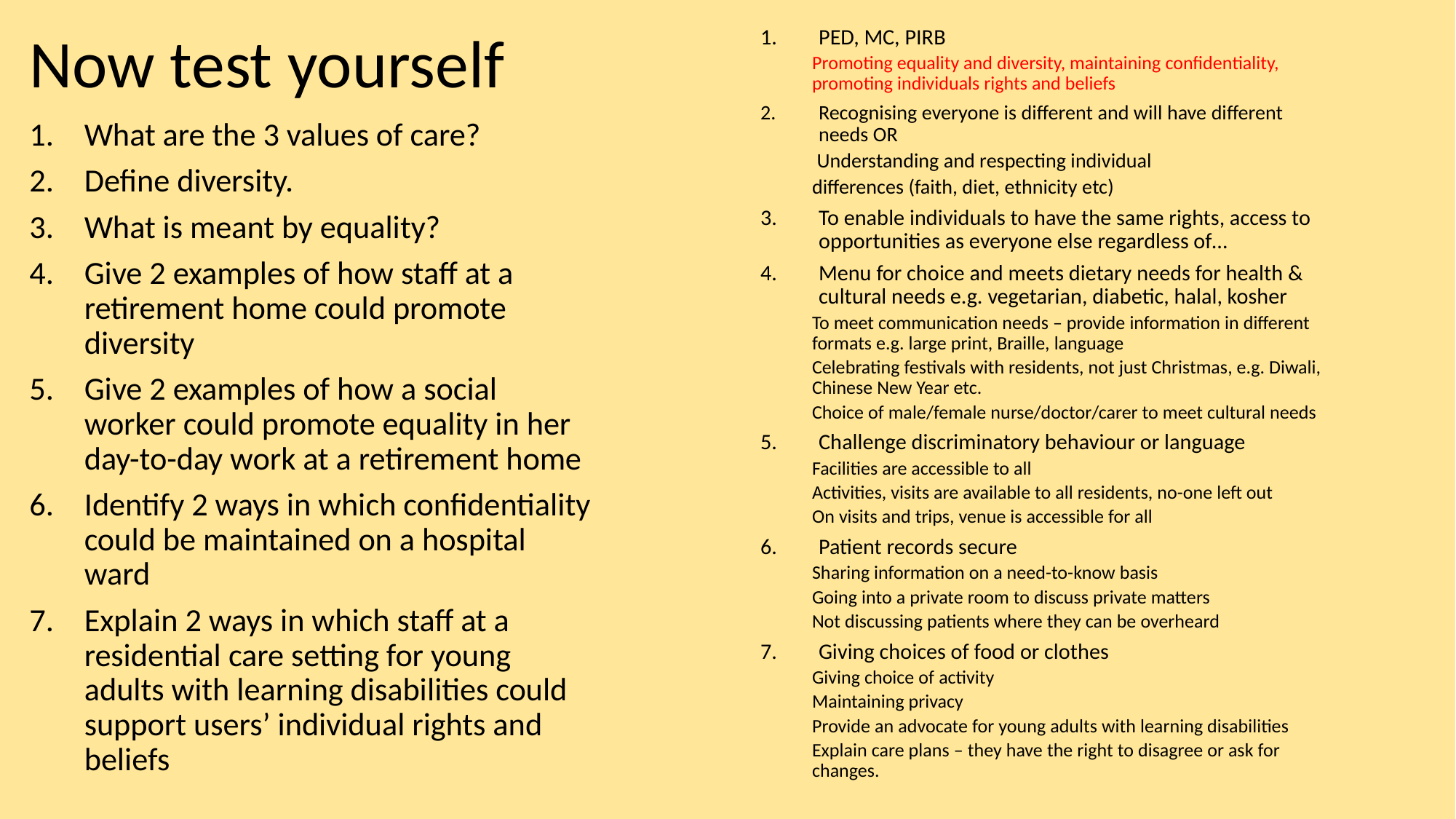

# Now test yourself
PED, MC, PIRB
Promoting equality and diversity, maintaining confidentiality, promoting individuals rights and beliefs
Recognising everyone is different and will have different needs OR
 Understanding and respecting individual
differences (faith, diet, ethnicity etc)
To enable individuals to have the same rights, access to opportunities as everyone else regardless of…
Menu for choice and meets dietary needs for health & cultural needs e.g. vegetarian, diabetic, halal, kosher
To meet communication needs – provide information in different formats e.g. large print, Braille, language
Celebrating festivals with residents, not just Christmas, e.g. Diwali, Chinese New Year etc.
Choice of male/female nurse/doctor/carer to meet cultural needs
Challenge discriminatory behaviour or language
Facilities are accessible to all
Activities, visits are available to all residents, no-one left out
On visits and trips, venue is accessible for all
Patient records secure
Sharing information on a need-to-know basis
Going into a private room to discuss private matters
Not discussing patients where they can be overheard
Giving choices of food or clothes
Giving choice of activity
Maintaining privacy
Provide an advocate for young adults with learning disabilities
Explain care plans – they have the right to disagree or ask for changes.
What are the 3 values of care?
Define diversity.
What is meant by equality?
Give 2 examples of how staff at a retirement home could promote diversity
Give 2 examples of how a social worker could promote equality in her day-to-day work at a retirement home
Identify 2 ways in which confidentiality could be maintained on a hospital ward
Explain 2 ways in which staff at a residential care setting for young adults with learning disabilities could support users’ individual rights and beliefs